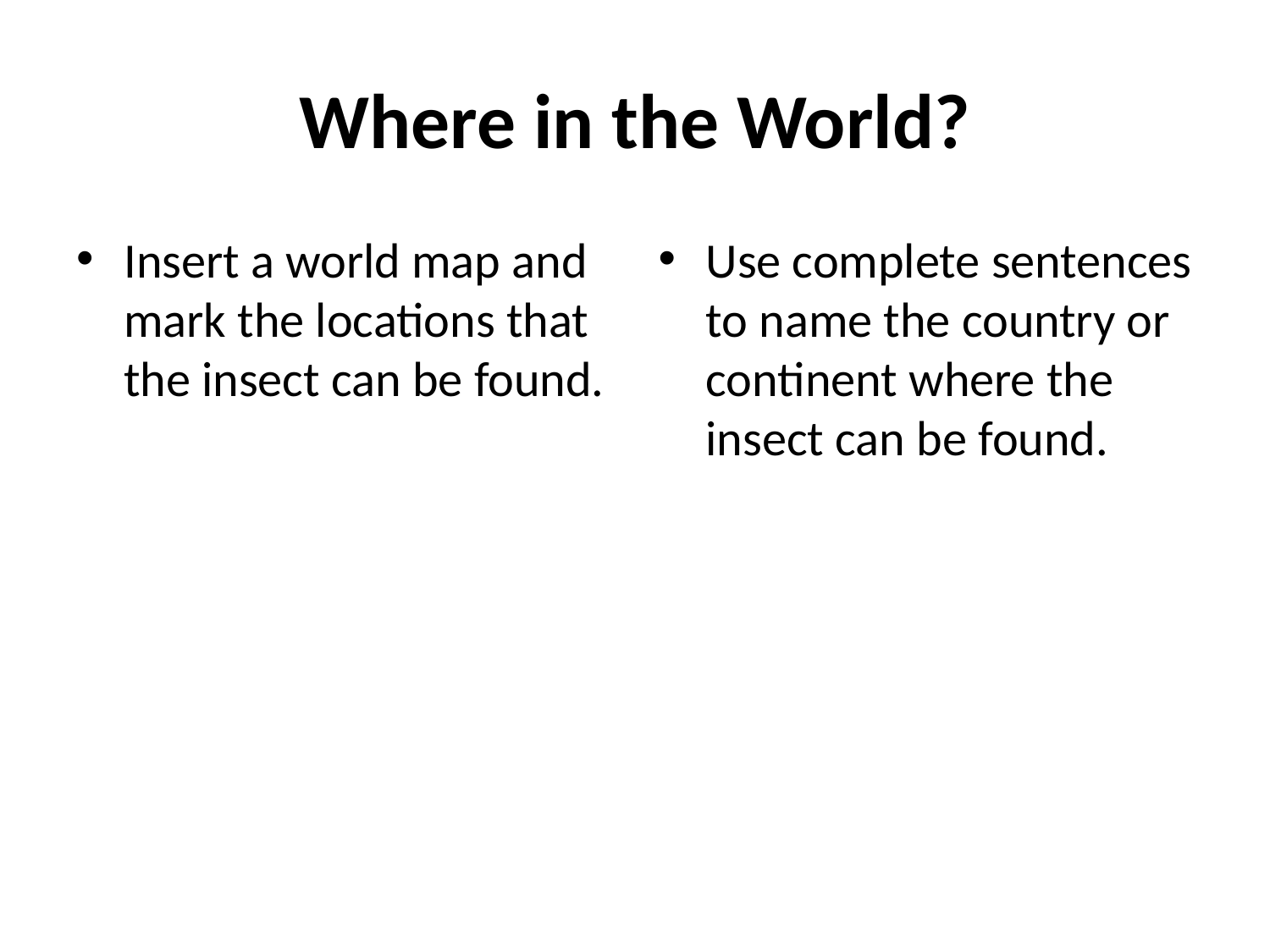

# Where in the World?
Insert a world map and mark the locations that the insect can be found.
Use complete sentences to name the country or continent where the insect can be found.